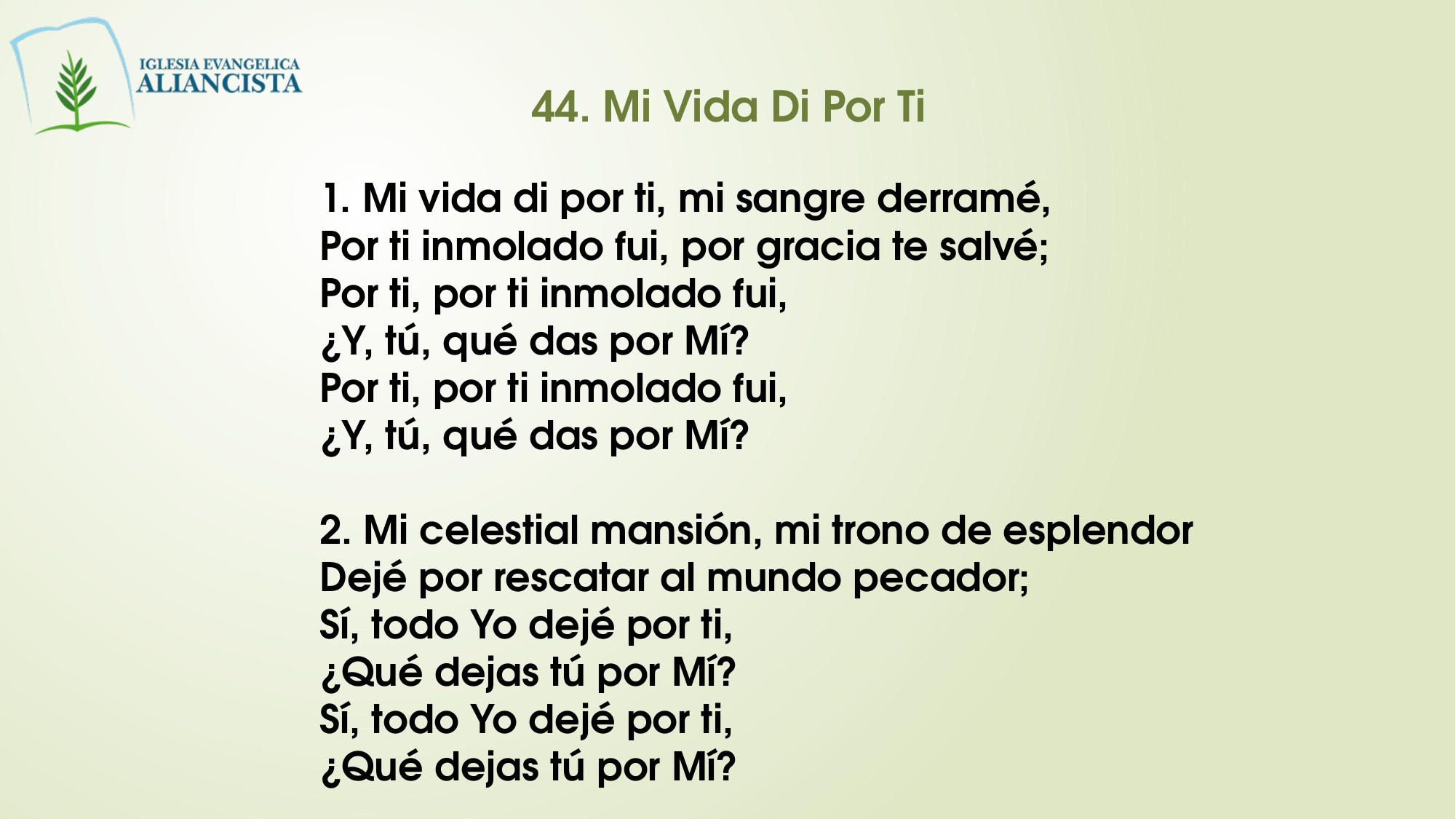

44. Mi Vida Di Por Ti
1. Mi vida di por ti, mi sangre derramé,
Por ti inmolado fui, por gracia te salvé;
Por ti, por ti inmolado fui,
¿Y, tú, qué das por Mí?
Por ti, por ti inmolado fui,
¿Y, tú, qué das por Mí?

2. Mi celestial mansión, mi trono de esplendor
Dejé por rescatar al mundo pecador;
Sí, todo Yo dejé por ti,
¿Qué dejas tú por Mí?
Sí, todo Yo dejé por ti,
¿Qué dejas tú por Mí?